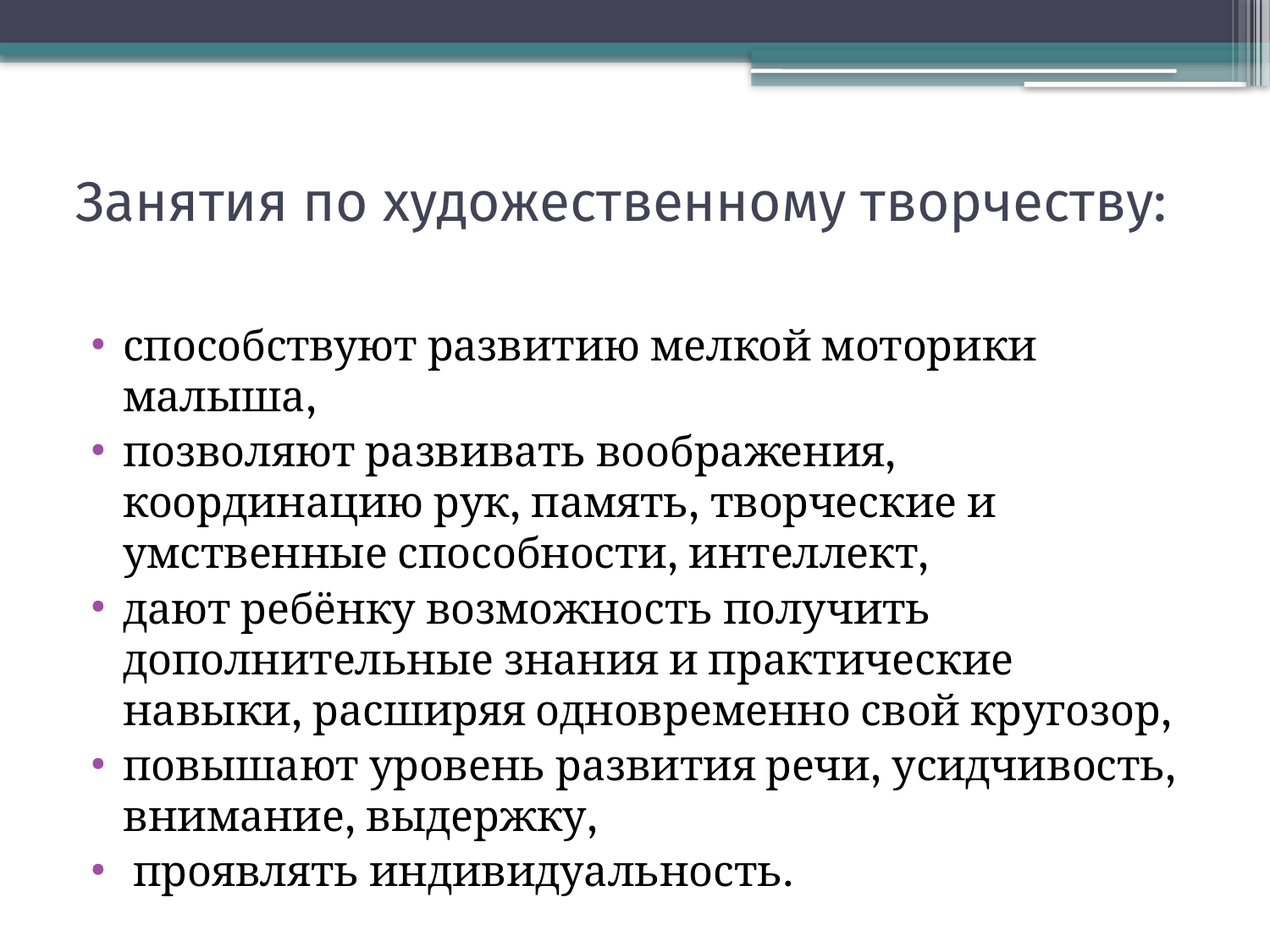

# Занятия по художественному творчеству:
способствуют развитию мелкой моторики малыша,
позволяют развивать воображения, координацию рук, память, творческие и умственные способности, интеллект,
дают ребёнку возможность получить дополнительные знания и практические навыки, расширяя одновременно свой кругозор,
повышают уровень развития речи, усидчивость, внимание, выдержку,
 проявлять индивидуальность.